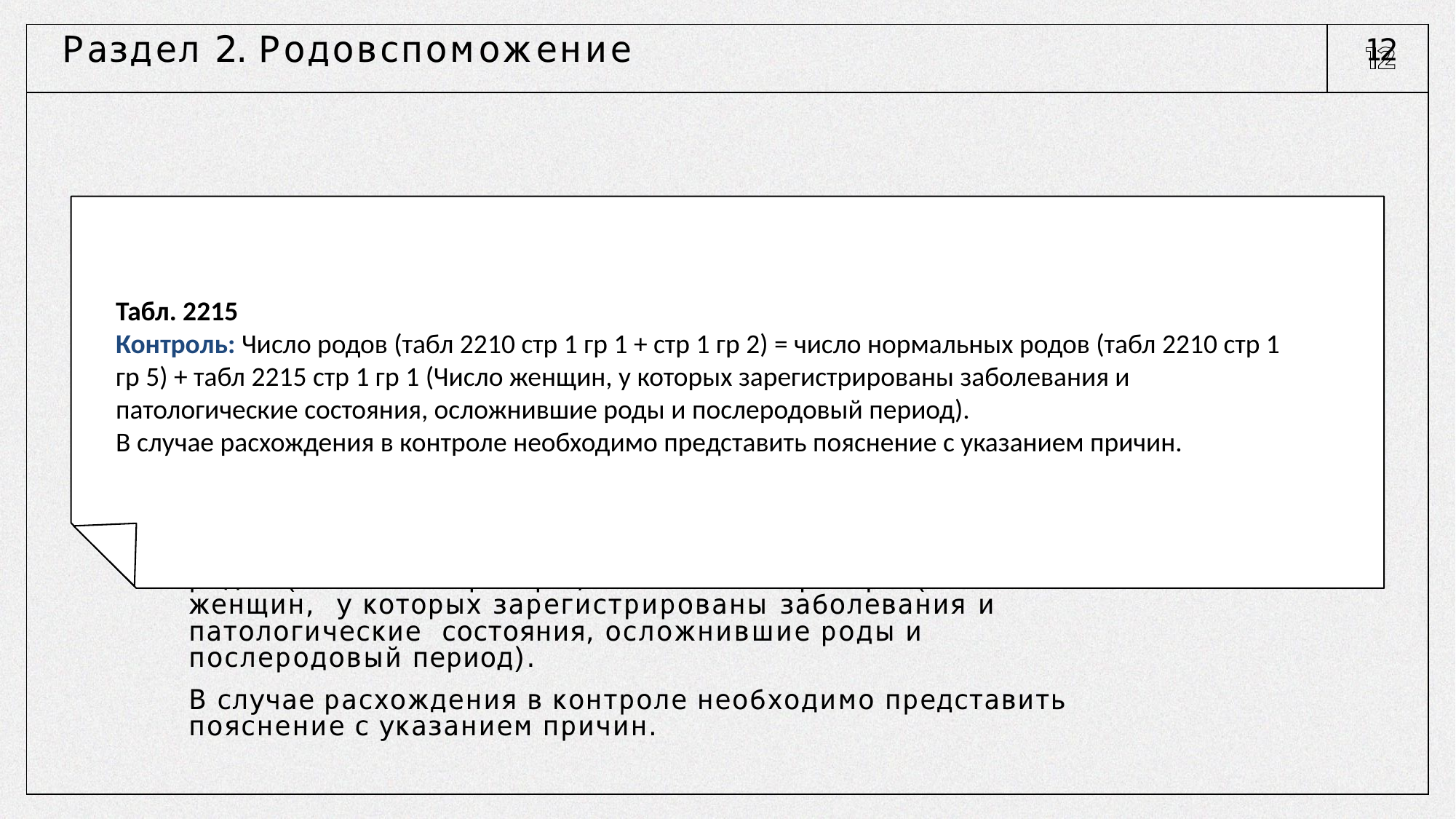

| Раздел 2. Родовспоможение | 12 |
| --- | --- |
| Табл. 2215 Контроль: Число родов (табл 2210 стр 1 гр 1 + стр 1 гр 2) = число нормальных родов (табл 2210 стр 1 гр 5) + табл 2215 стр 1 гр 1 (Число женщин, у которых зарегистрированы заболевания и патологические состояния, осложнившие роды и послеродовый период). В случае расхождения в контроле необходимо представить пояснение с указанием причин. |  |

Табл. 2215
Контроль: Число родов (табл 2210 стр 1 гр 1 + стр 1 гр 2) = число нормальных родов (табл 2210 стр 1 гр 5) + табл 2215 стр 1 гр 1 (Число женщин, у которых зарегистрированы заболевания и патологические состояния, осложнившие роды и послеродовый период).
В случае расхождения в контроле необходимо представить пояснение с указанием причин.